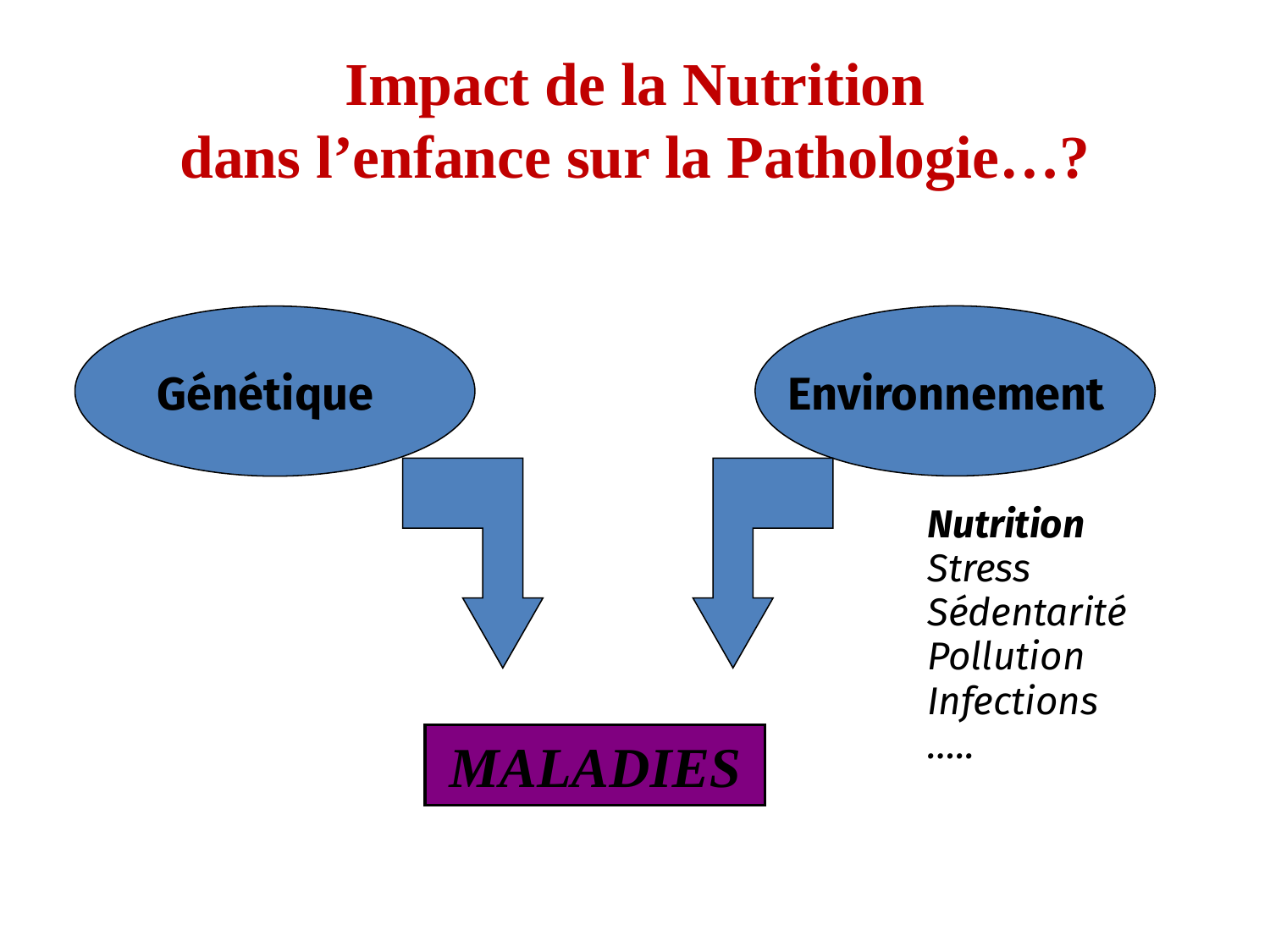

# Impact de la Nutrition dans l’enfance sur la Pathologie…?

Environnement

Génétique

Nutrition
Stress
Sédentarité
Pollution
Infections
…..
MALADIES